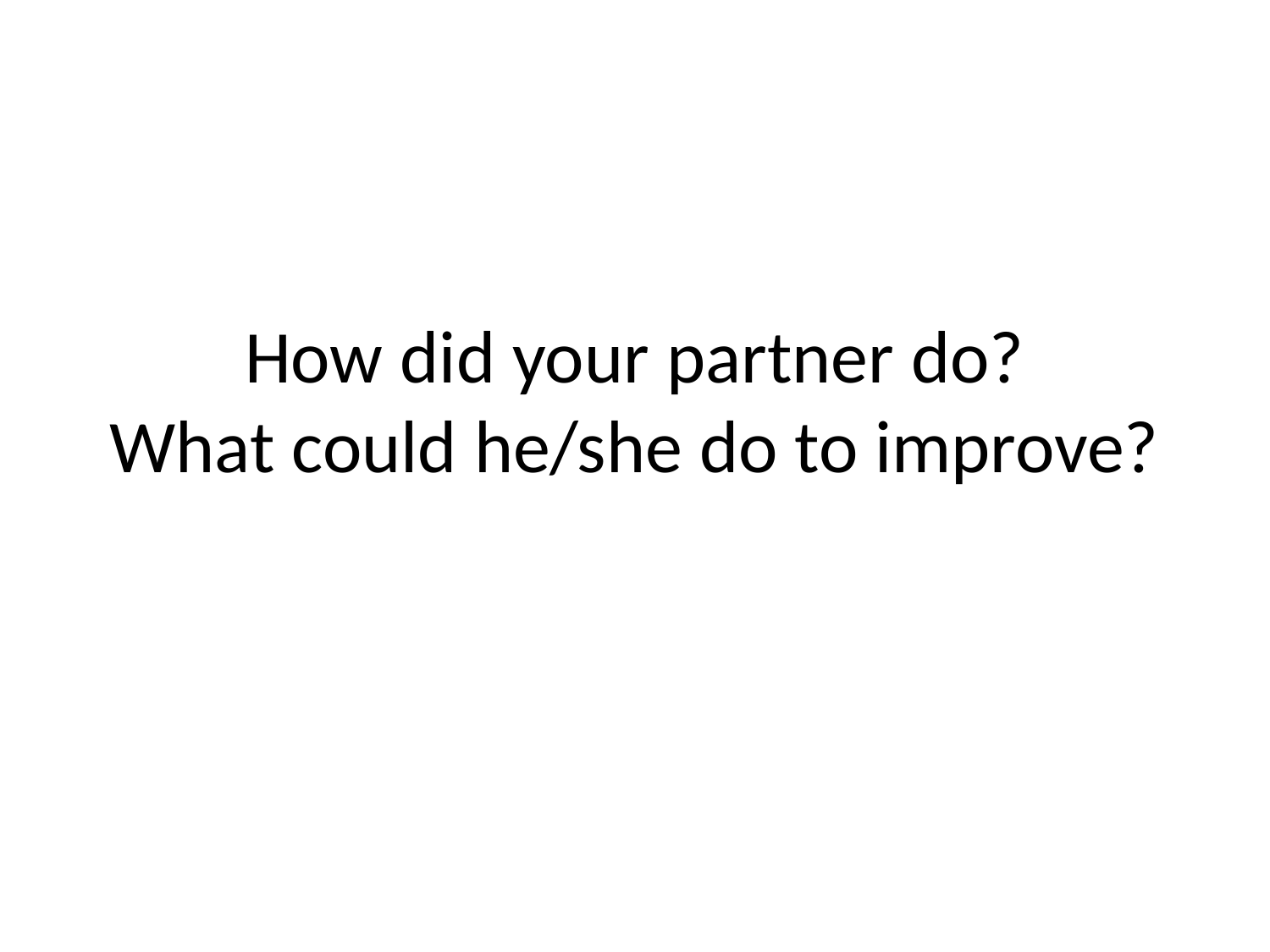

# How did your partner do? What could he/she do to improve?